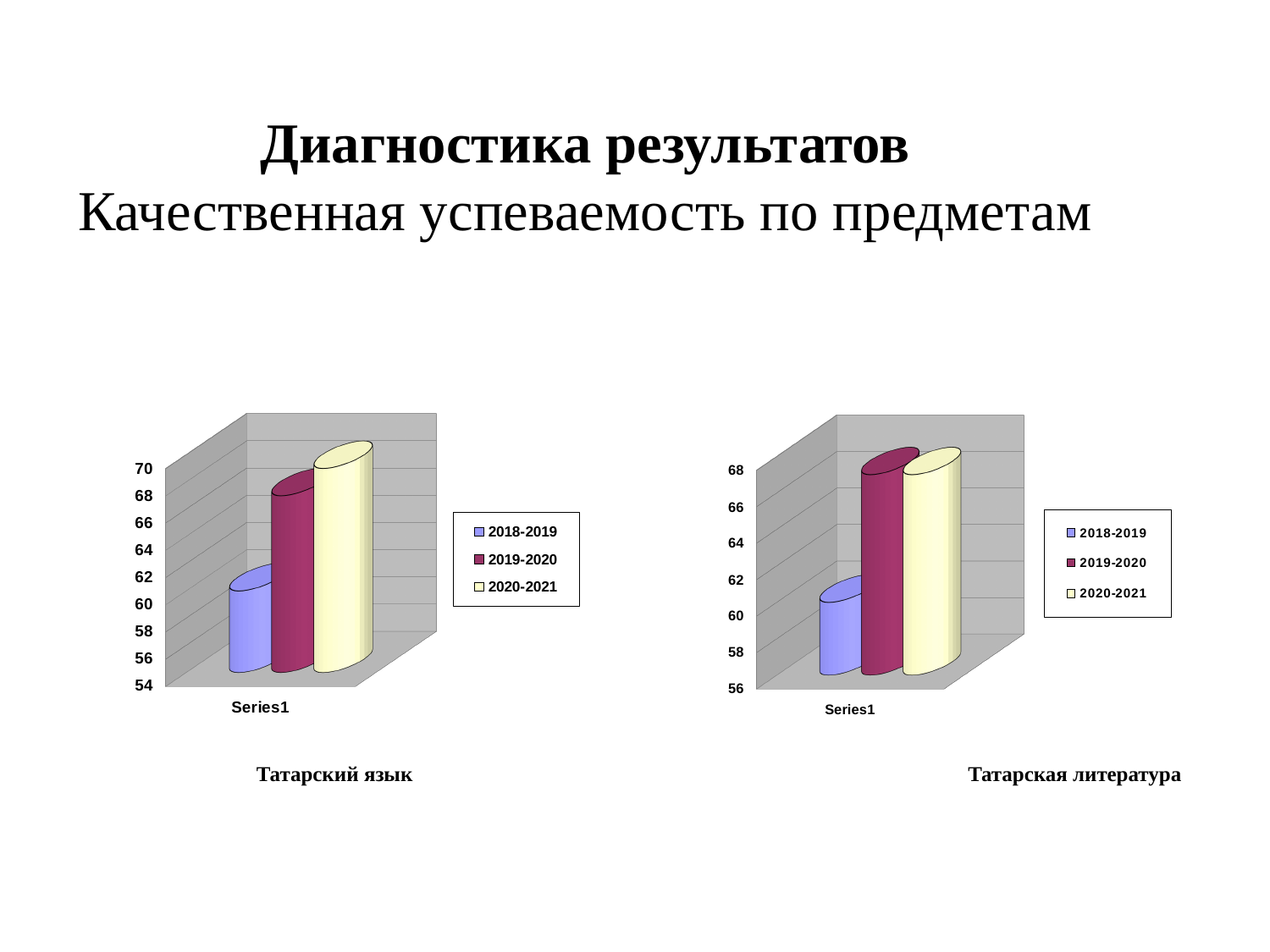

Диагностика результатов
Качественная успеваемость по предметам

[unsupported chart]

[unsupported chart]

                         Татарский язык                                                                                                         Татарская литература